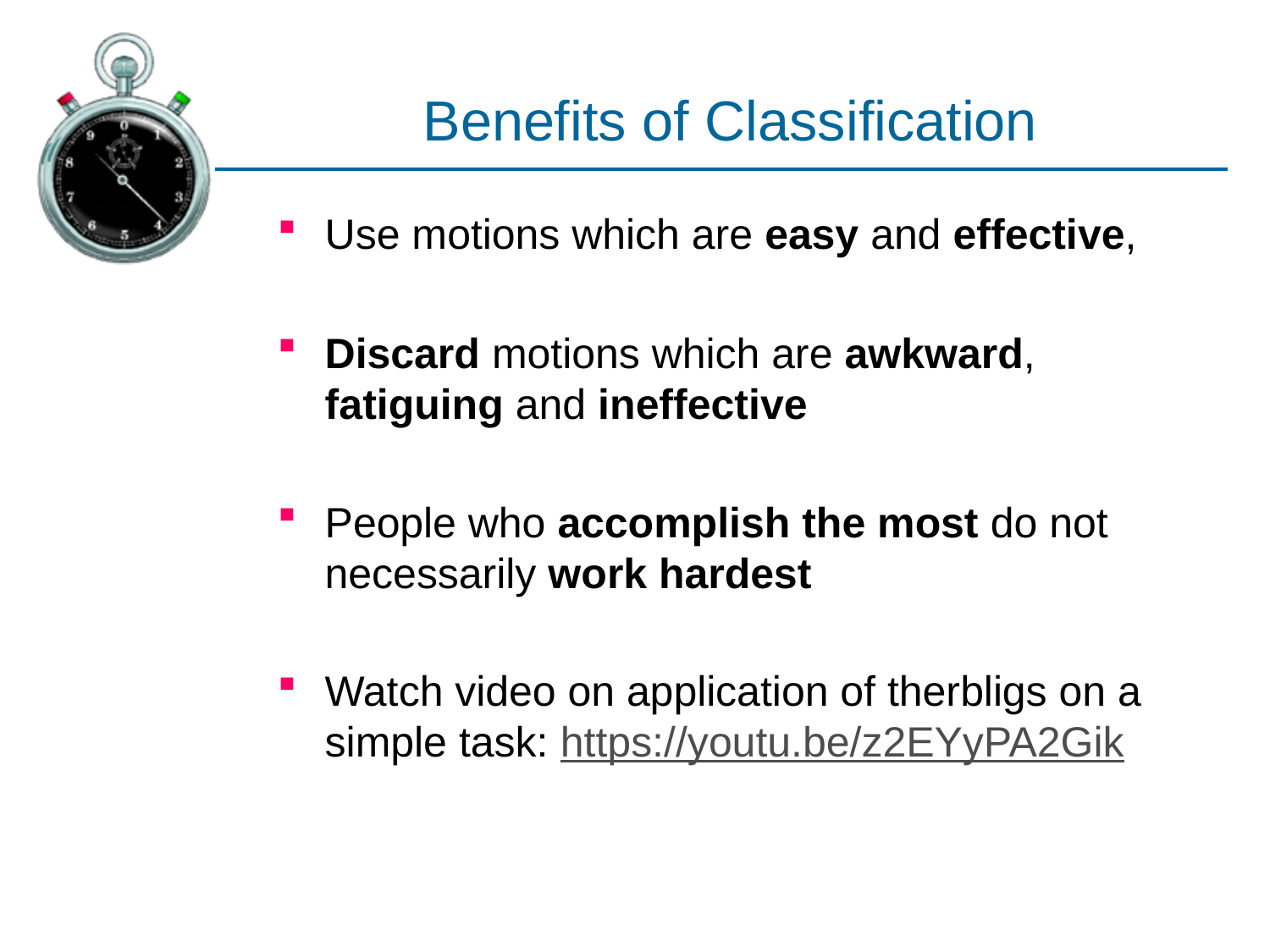

# Benefits of Classification
Use motions which are easy and effective,

Discard motions which are awkward, fatiguing and ineffective

People who accomplish the most do not necessarily work hardest

Watch video on application of therbligs on a simple task: https://youtu.be/z2EYyPA2Gik